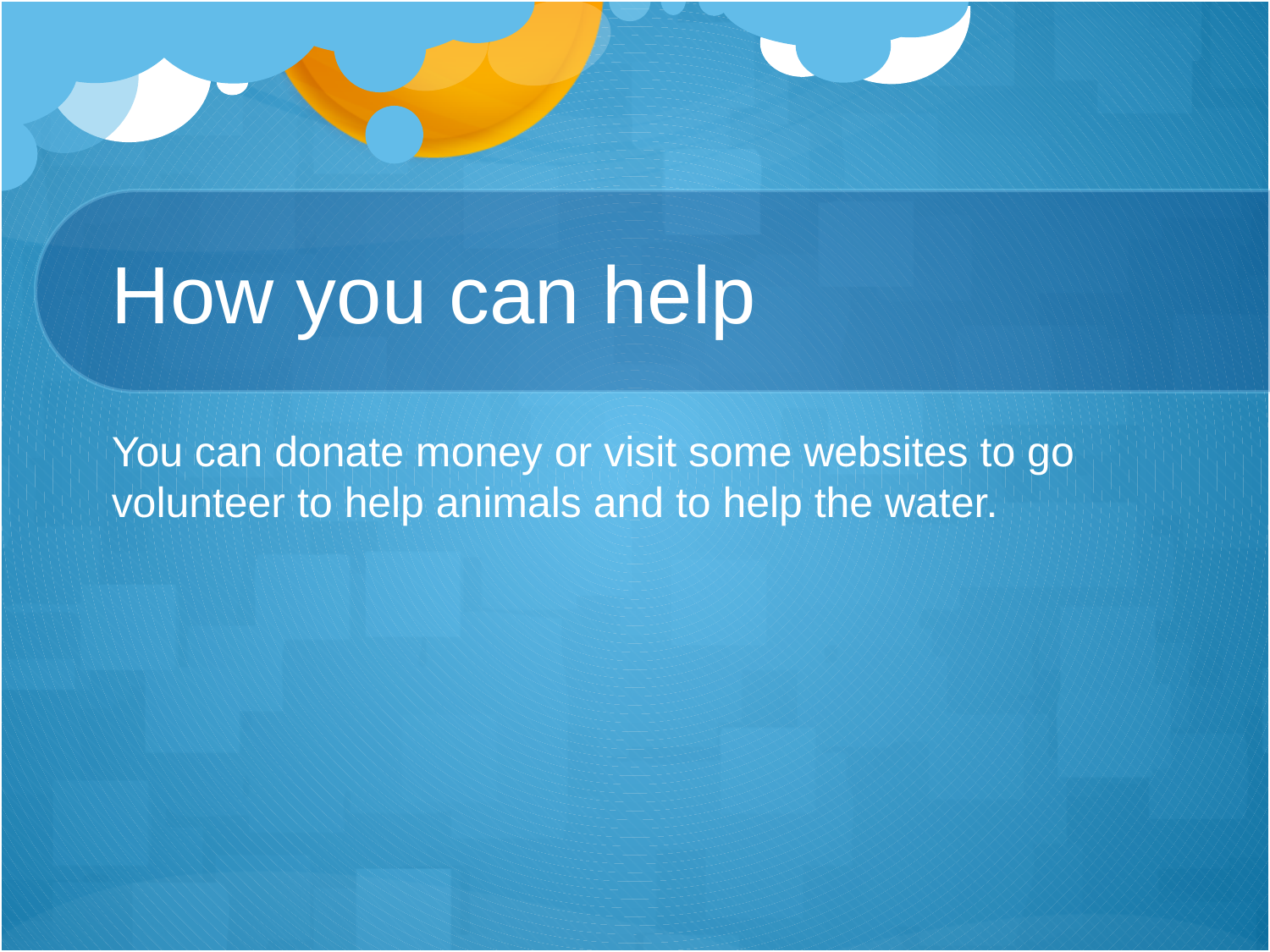

# How you can help
You can donate money or visit some websites to go volunteer to help animals and to help the water.